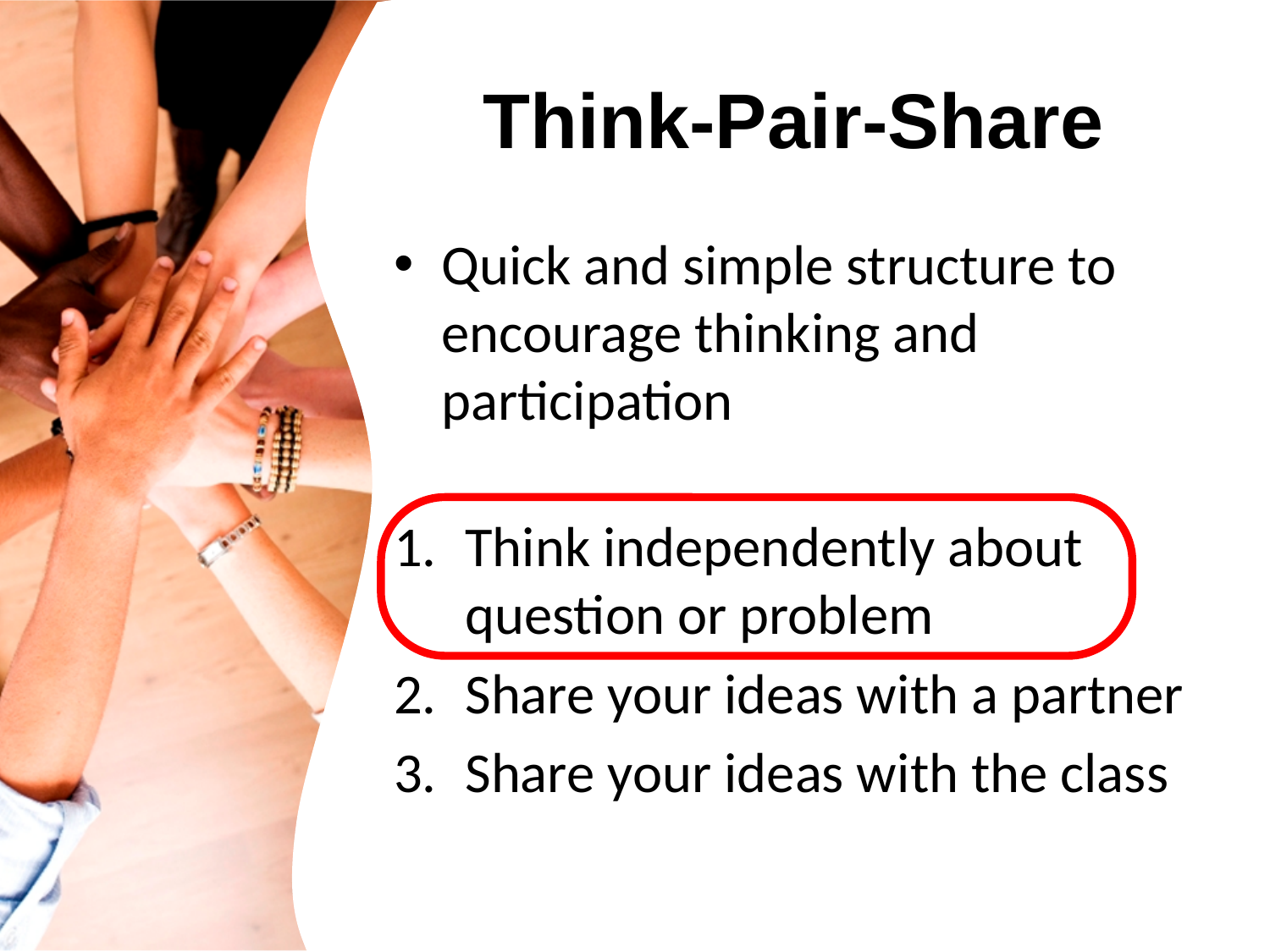

# Think-Pair-Share
Quick and simple structure to encourage thinking and participation
Think independently about question or problem
Share your ideas with a partner
Share your ideas with the class